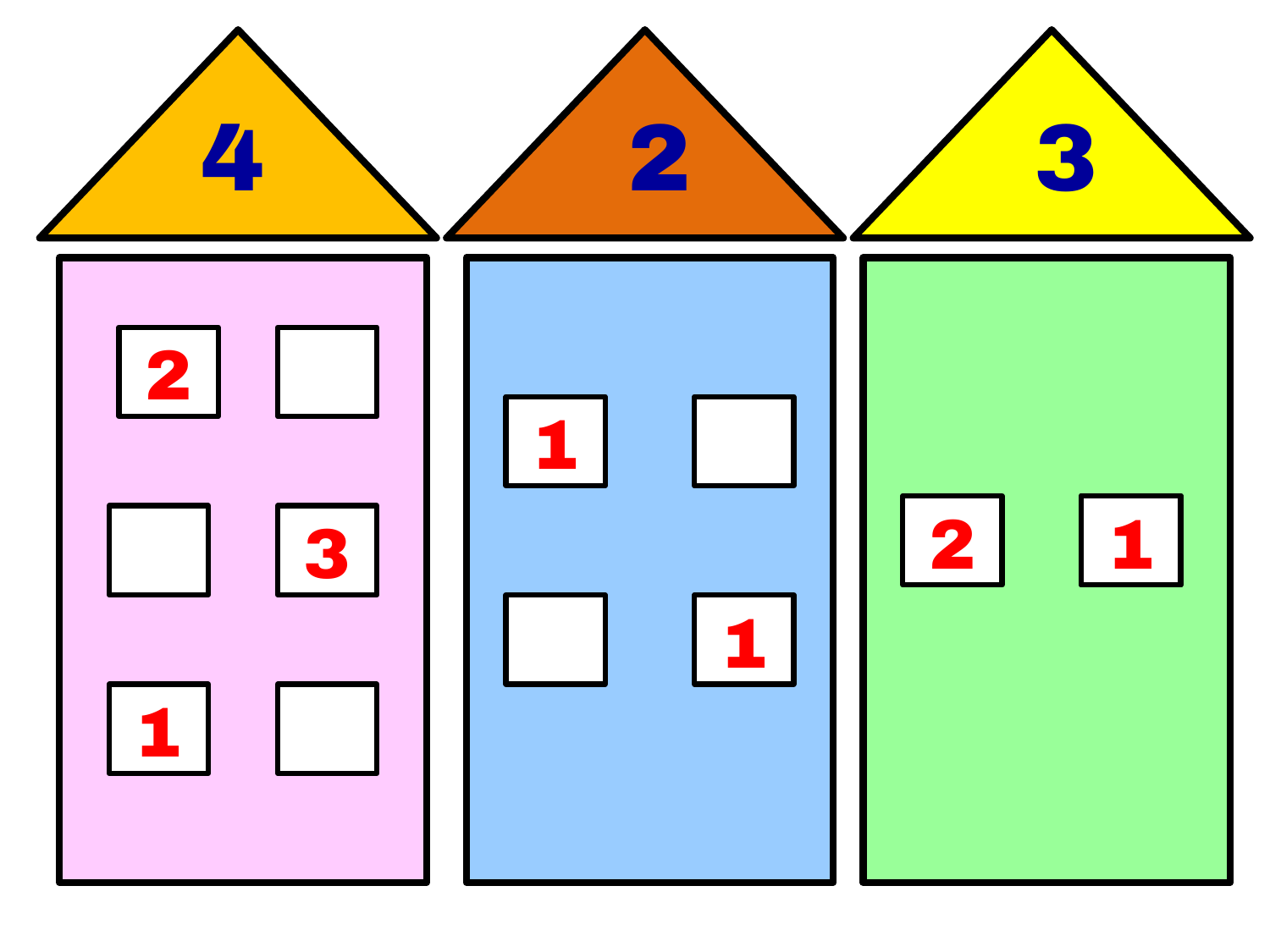

4
2
3

2

1

2

1

3

1
1